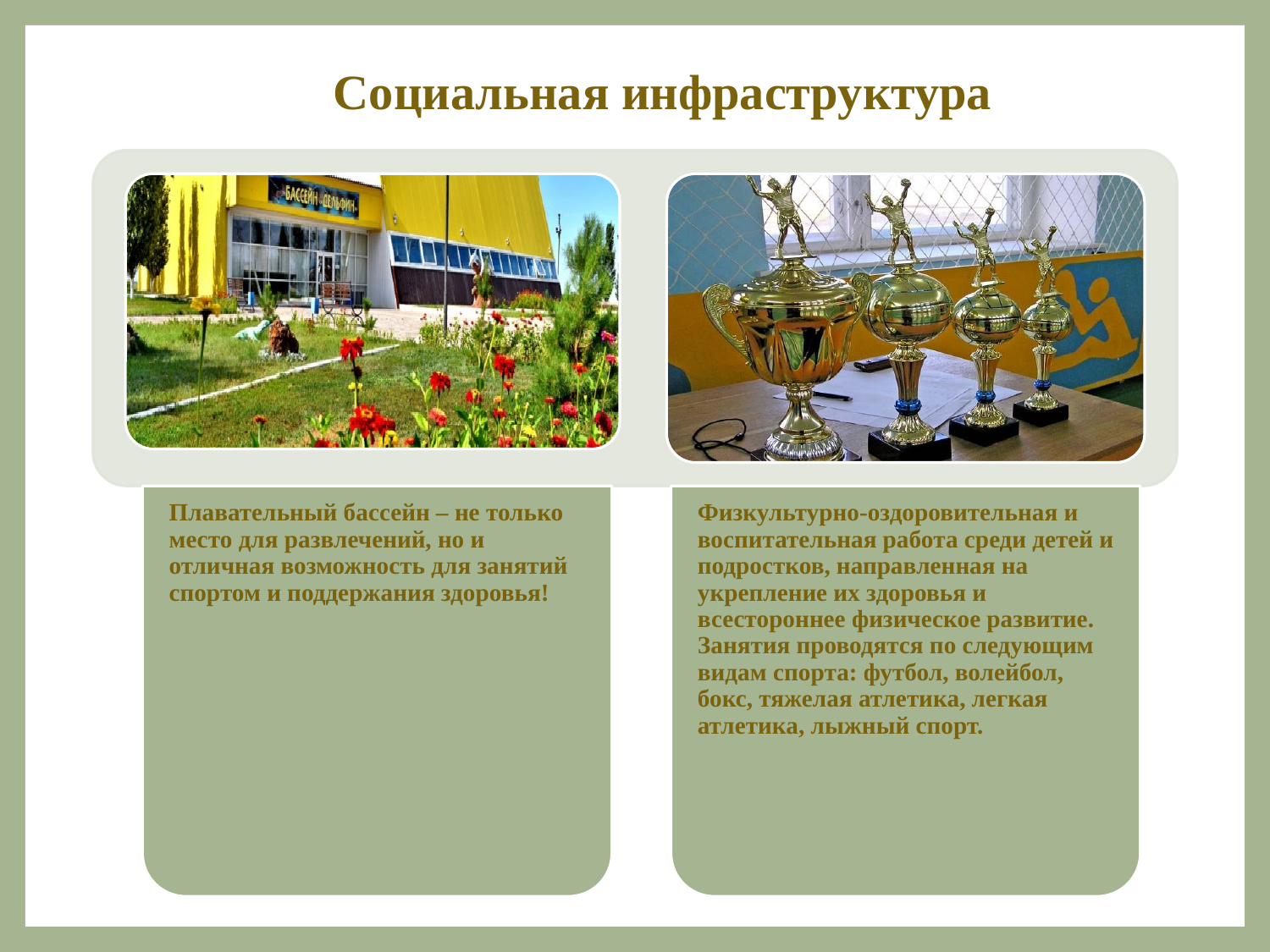

# Социальная инфраструктура
Плавательный бассейн – не только место для развлечений, но и отличная возможность для занятий спортом и поддержания здоровья!
Физкультурно-оздоровительная и воспитательная работа среди детей и подростков, направленная на укрепление их здоровья и всестороннее физическое развитие. Занятия проводятся по следующим видам спорта: футбол, волейбол, бокс, тяжелая атлетика, легкая атлетика, лыжный спорт.